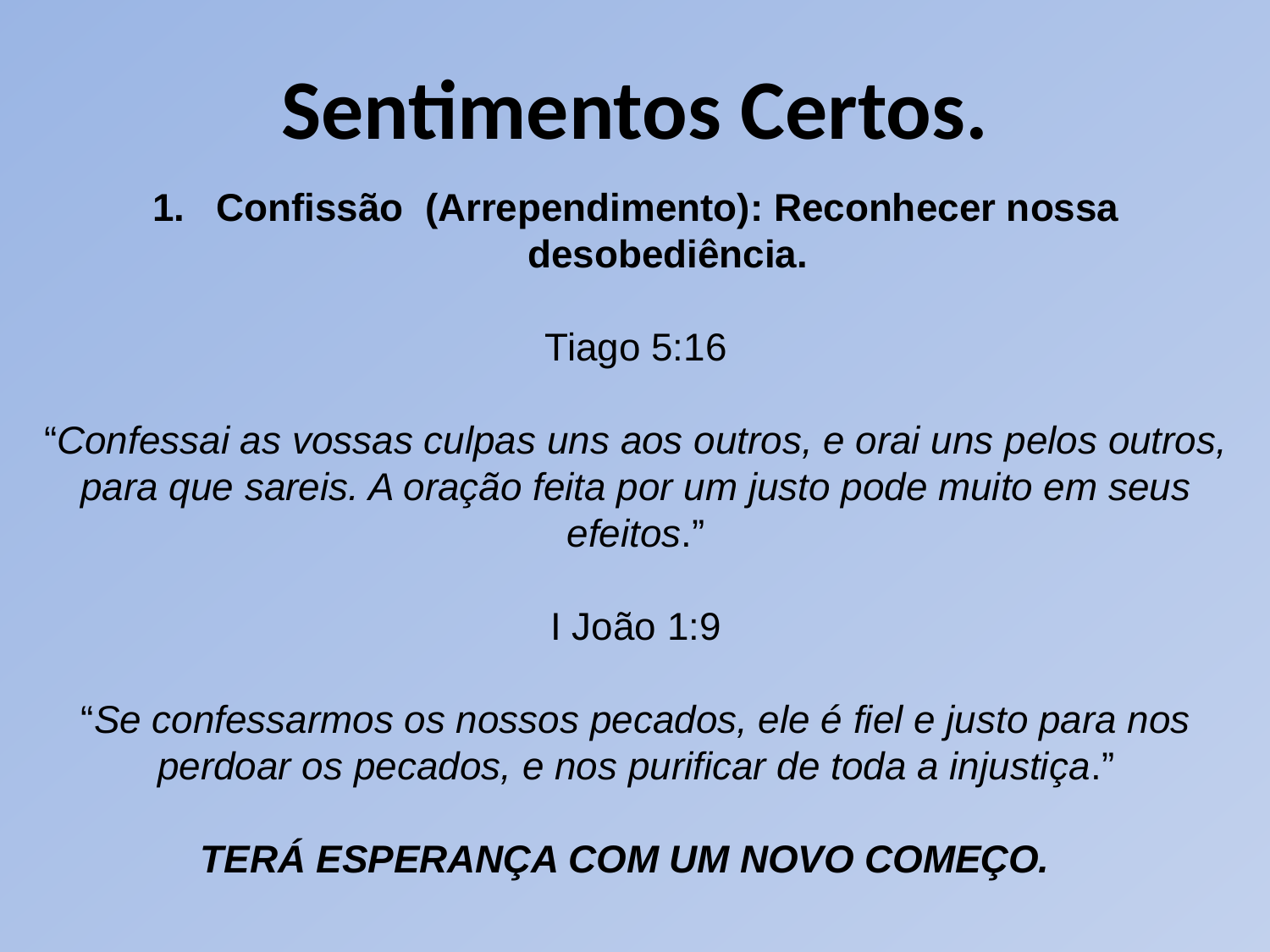

Sentimentos Certos.
Confissão  (Arrependimento): Reconhecer nossa desobediência.

Tiago 5:16

“Confessai as vossas culpas uns aos outros, e orai uns pelos outros, para que sareis. A oração feita por um justo pode muito em seus efeitos.”

I João 1:9

“Se confessarmos os nossos pecados, ele é fiel e justo para nos perdoar os pecados, e nos purificar de toda a injustiça.”

TERÁ ESPERANÇA COM UM NOVO COMEÇO.